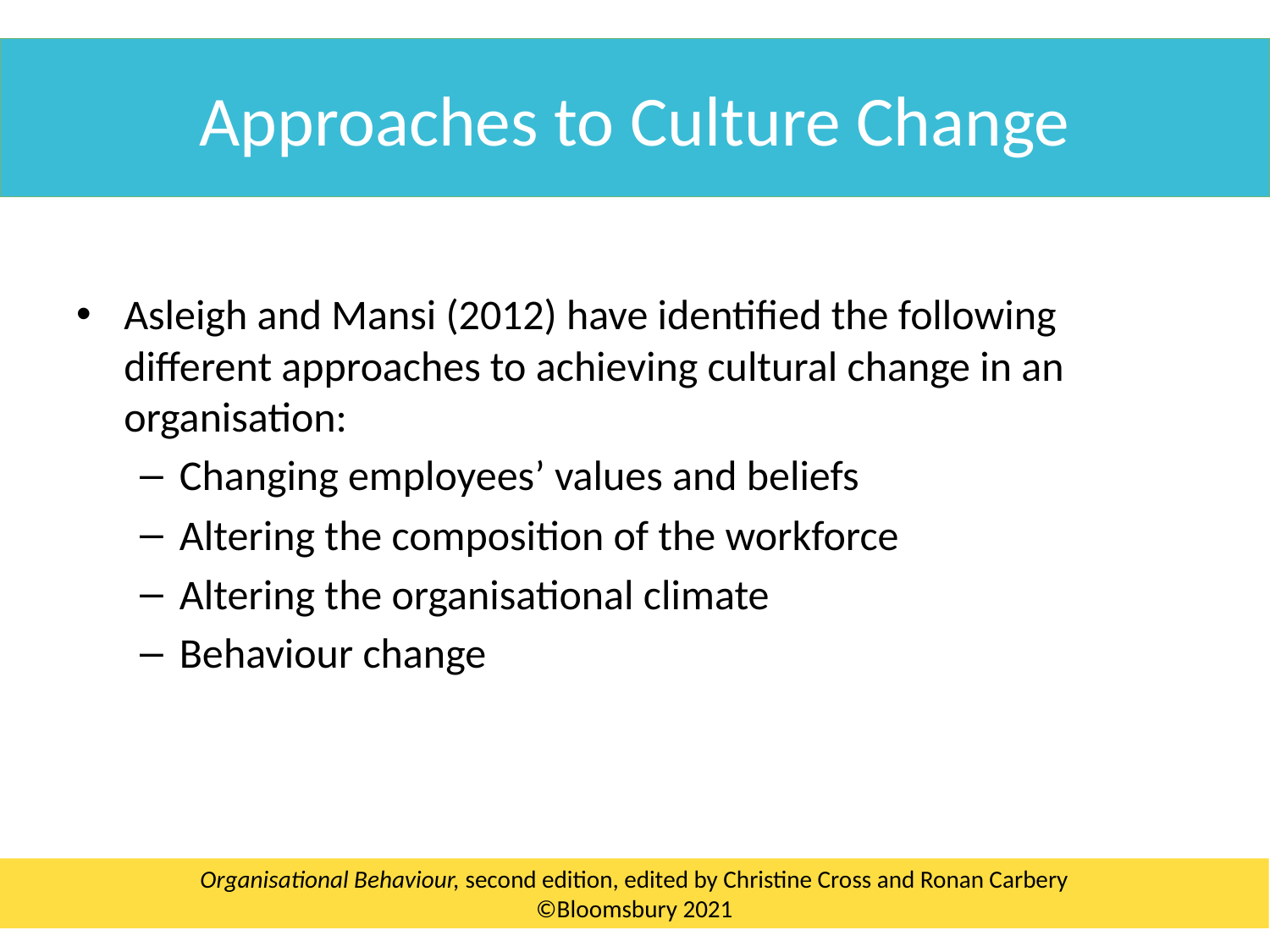

Approaches to Culture Change

Asleigh and Mansi (2012) have identified the following different approaches to achieving cultural change in an organisation:
Changing employees’ values and beliefs
Altering the composition of the workforce
Altering the organisational climate
Behaviour change